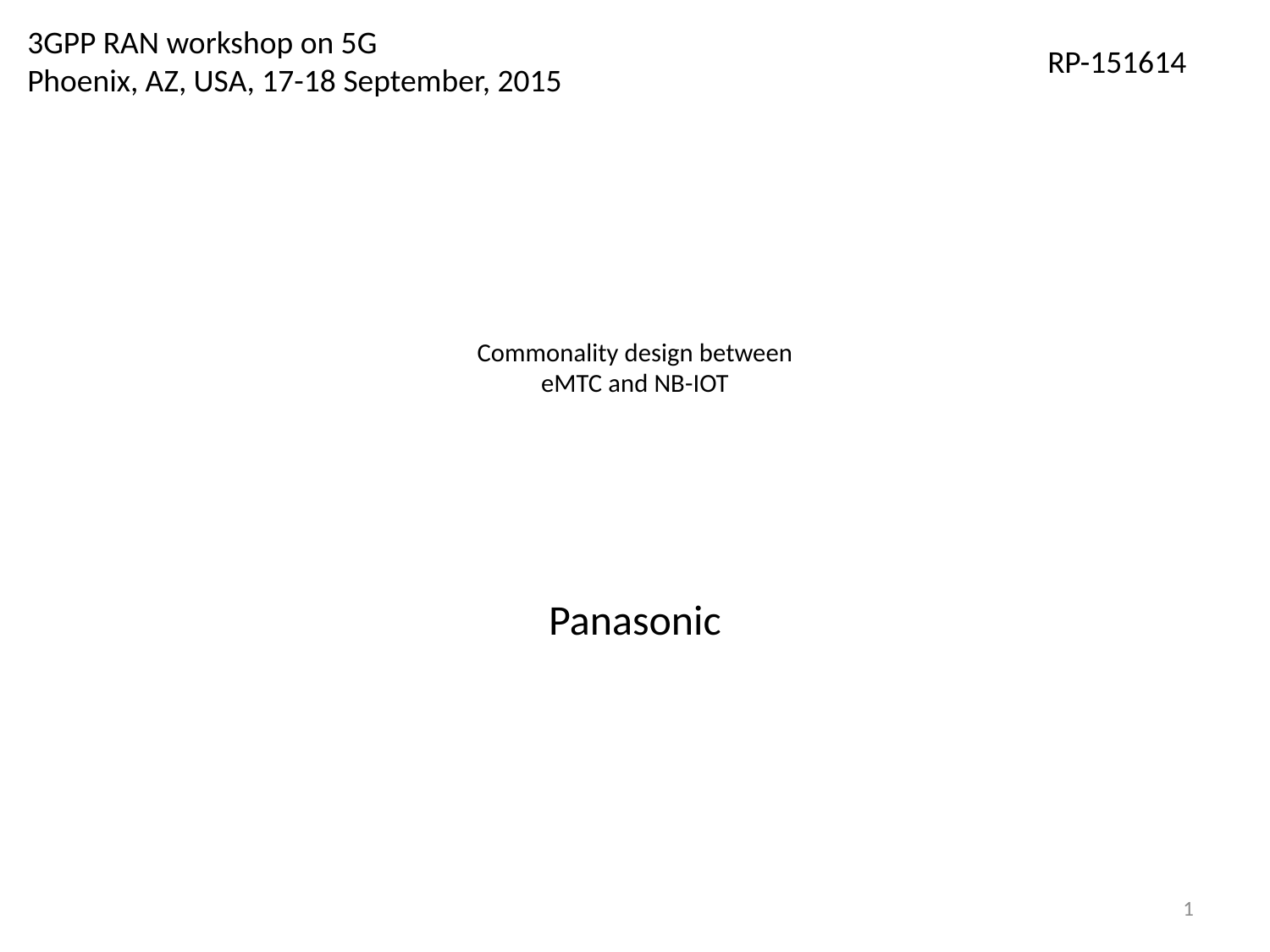

3GPP RAN workshop on 5G
Phoenix, AZ, USA, 17-18 September, 2015
RP-151614
# Commonality design between eMTC and NB-IOT
Panasonic

1